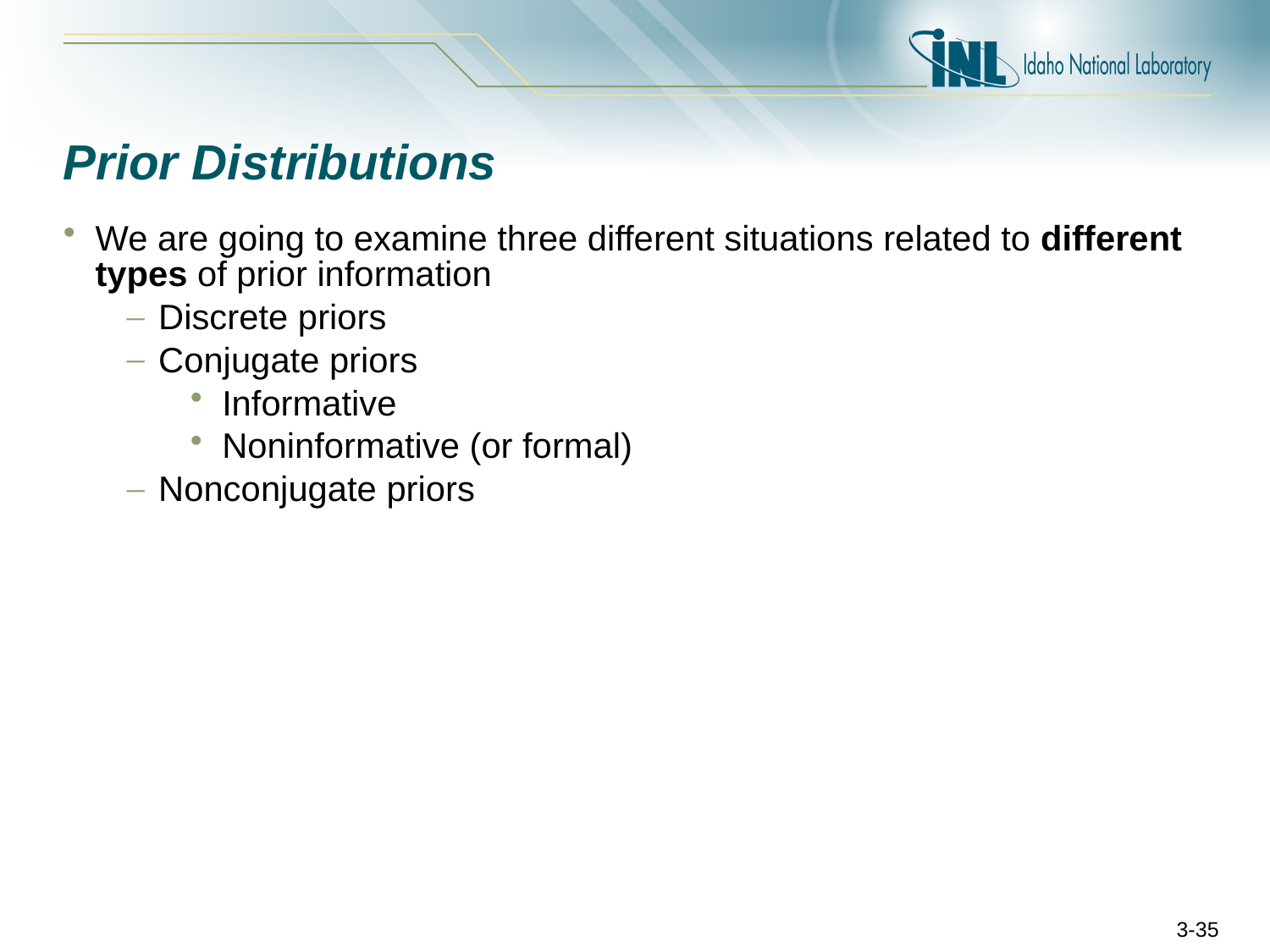

# Prior Distributions
We are going to examine three different situations related to different types of prior information
Discrete priors
Conjugate priors
Informative
Noninformative (or formal)
Nonconjugate priors
3-35